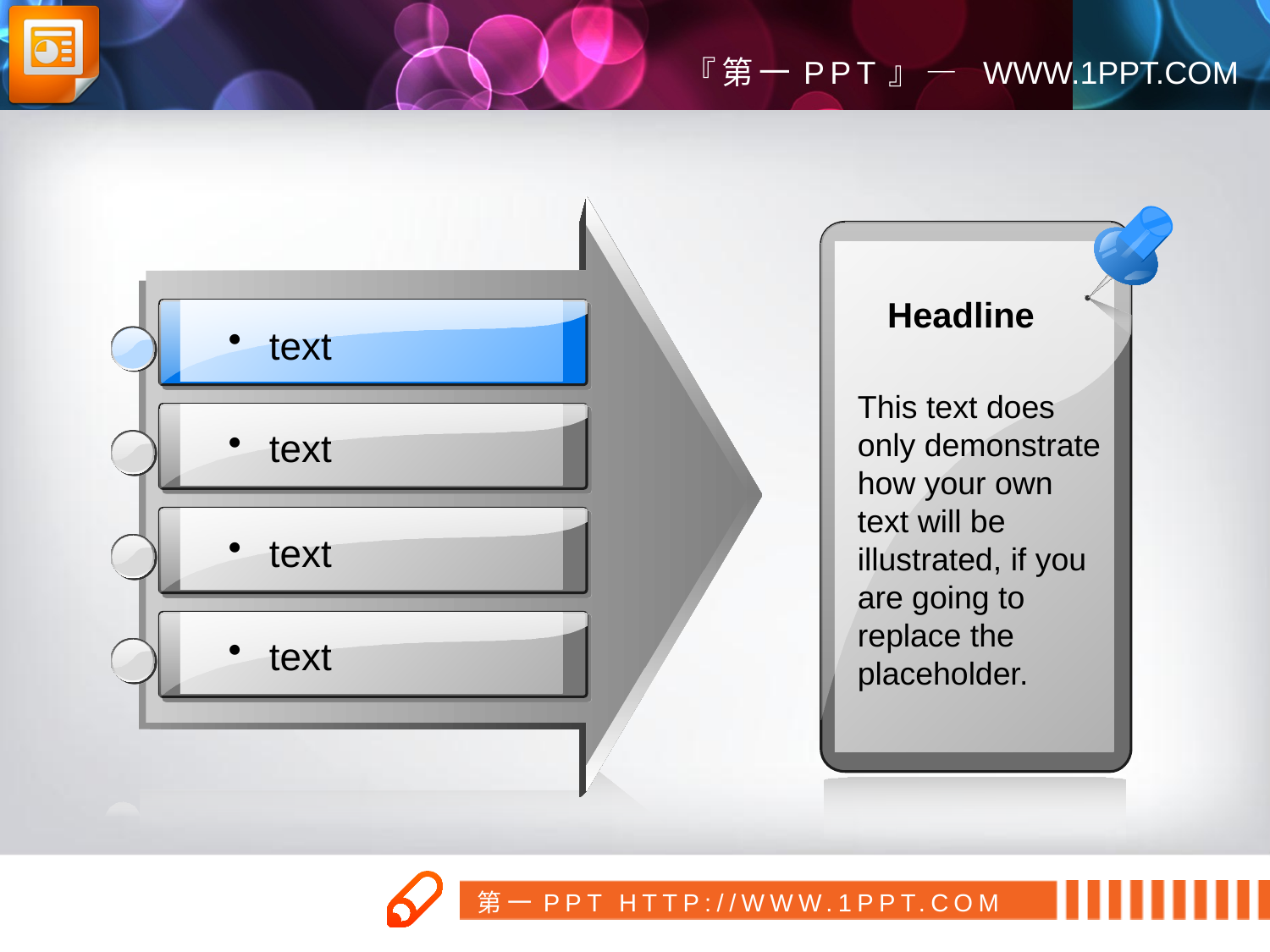

Headline

 text

This text does only demonstrate how your own text will be illustrated, if you are going to replace the placeholder.

 text

 text

 text